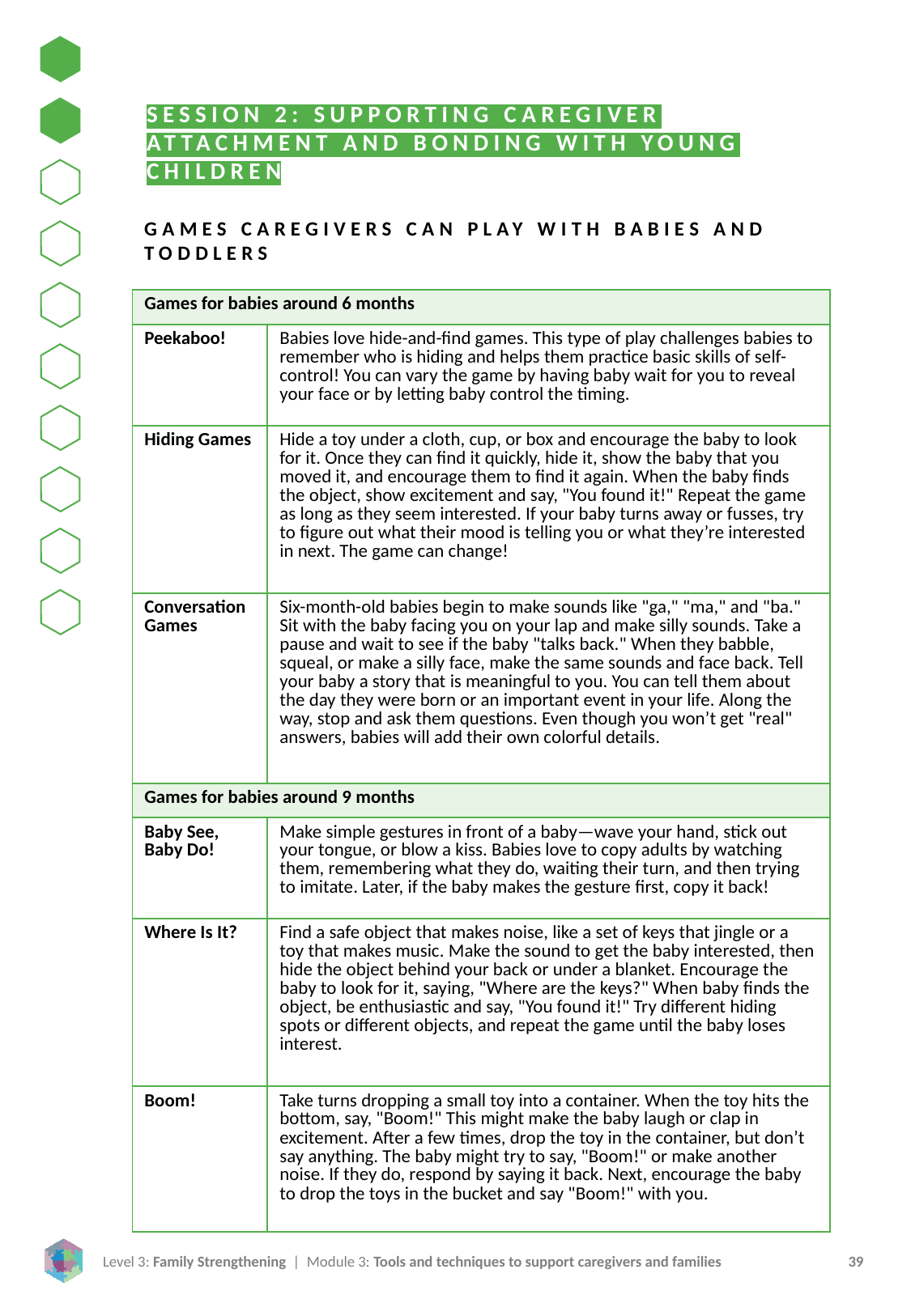

SESSION 2: SUPPORTING CAREGIVER ATTACHMENT AND BONDING WITH YOUNG CHILDREN

GAMES CAREGIVERS CAN PLAY WITH BABIES AND TODDLERS

| Games for babies around 6 months | Games for babies around 6 months |
| --- | --- |
| Peekaboo! | Babies love hide-and-find games. This type of play challenges babies to remember who is hiding and helps them practice basic skills of self-control! You can vary the game by having baby wait for you to reveal your face or by letting baby control the timing. |
| Hiding Games | Hide a toy under a cloth, cup, or box and encourage the baby to look for it. Once they can find it quickly, hide it, show the baby that you moved it, and encourage them to find it again. When the baby finds the object, show excitement and say, "You found it!" Repeat the game as long as they seem interested. If your baby turns away or fusses, try to figure out what their mood is telling you or what they’re interested in next. The game can change! |
| Conversation Games | Six-month-old babies begin to make sounds like "ga," "ma," and "ba." Sit with the baby facing you on your lap and make silly sounds. Take a pause and wait to see if the baby "talks back." When they babble, squeal, or make a silly face, make the same sounds and face back. Tell your baby a story that is meaningful to you. You can tell them about the day they were born or an important event in your life. Along the way, stop and ask them questions. Even though you won’t get "real" answers, babies will add their own colorful details. |
| Games for babies around 9 months |  |
| Baby See, Baby Do! | Make simple gestures in front of a baby—wave your hand, stick out your tongue, or blow a kiss. Babies love to copy adults by watching them, remembering what they do, waiting their turn, and then trying to imitate. Later, if the baby makes the gesture first, copy it back! |
| Where Is It? | Find a safe object that makes noise, like a set of keys that jingle or a toy that makes music. Make the sound to get the baby interested, then hide the object behind your back or under a blanket. Encourage the baby to look for it, saying, "Where are the keys?" When baby finds the object, be enthusiastic and say, "You found it!" Try different hiding spots or different objects, and repeat the game until the baby loses interest. |
| Boom! | Take turns dropping a small toy into a container. When the toy hits the bottom, say, "Boom!" This might make the baby laugh or clap in excitement. After a few times, drop the toy in the container, but don’t say anything. The baby might try to say, "Boom!" or make another noise. If they do, respond by saying it back. Next, encourage the baby to drop the toys in the bucket and say "Boom!" with you. |